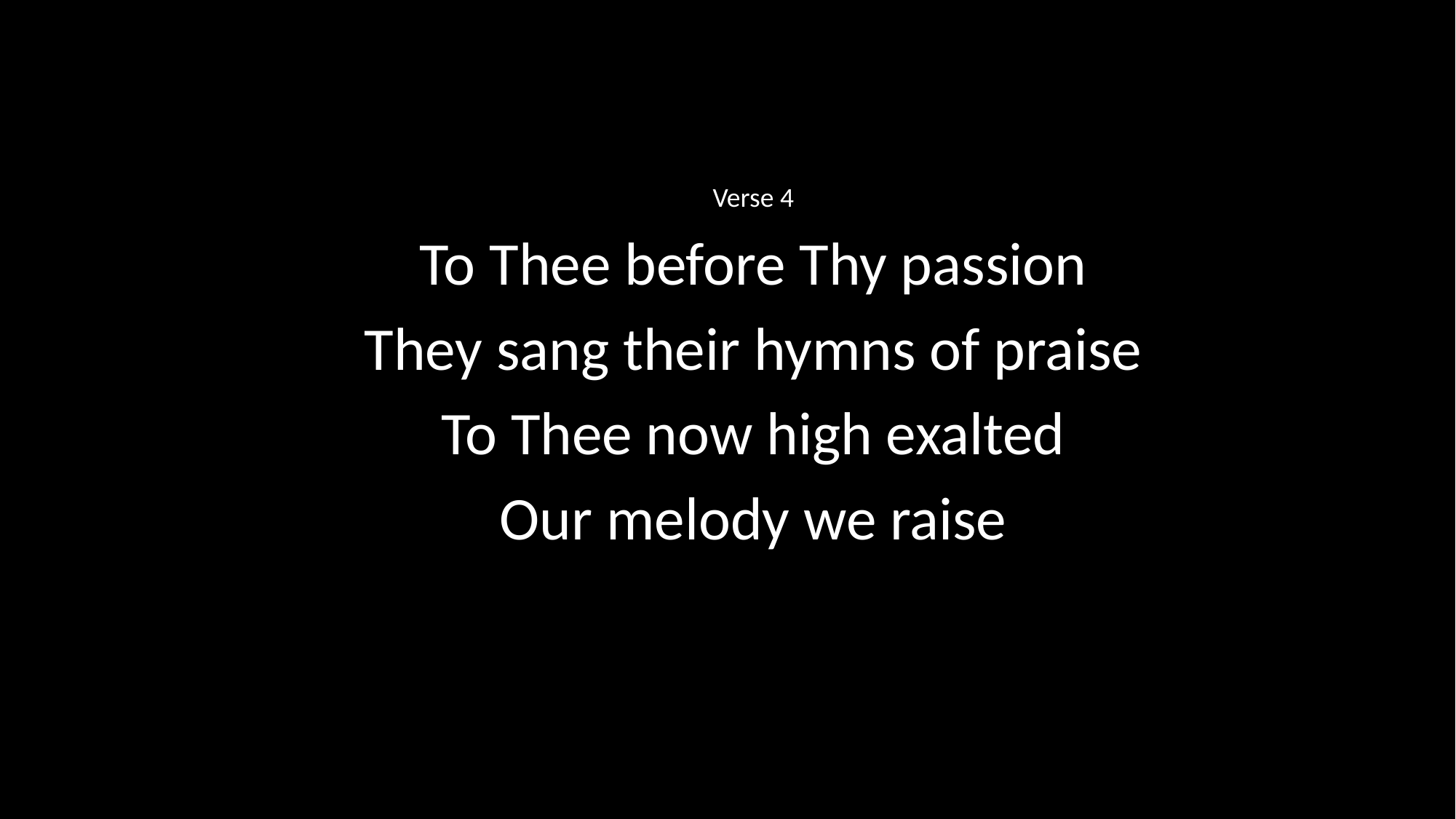

Verse 4
To Thee before Thy passion
They sang their hymns of praise
To Thee now high exalted
Our melody we raise